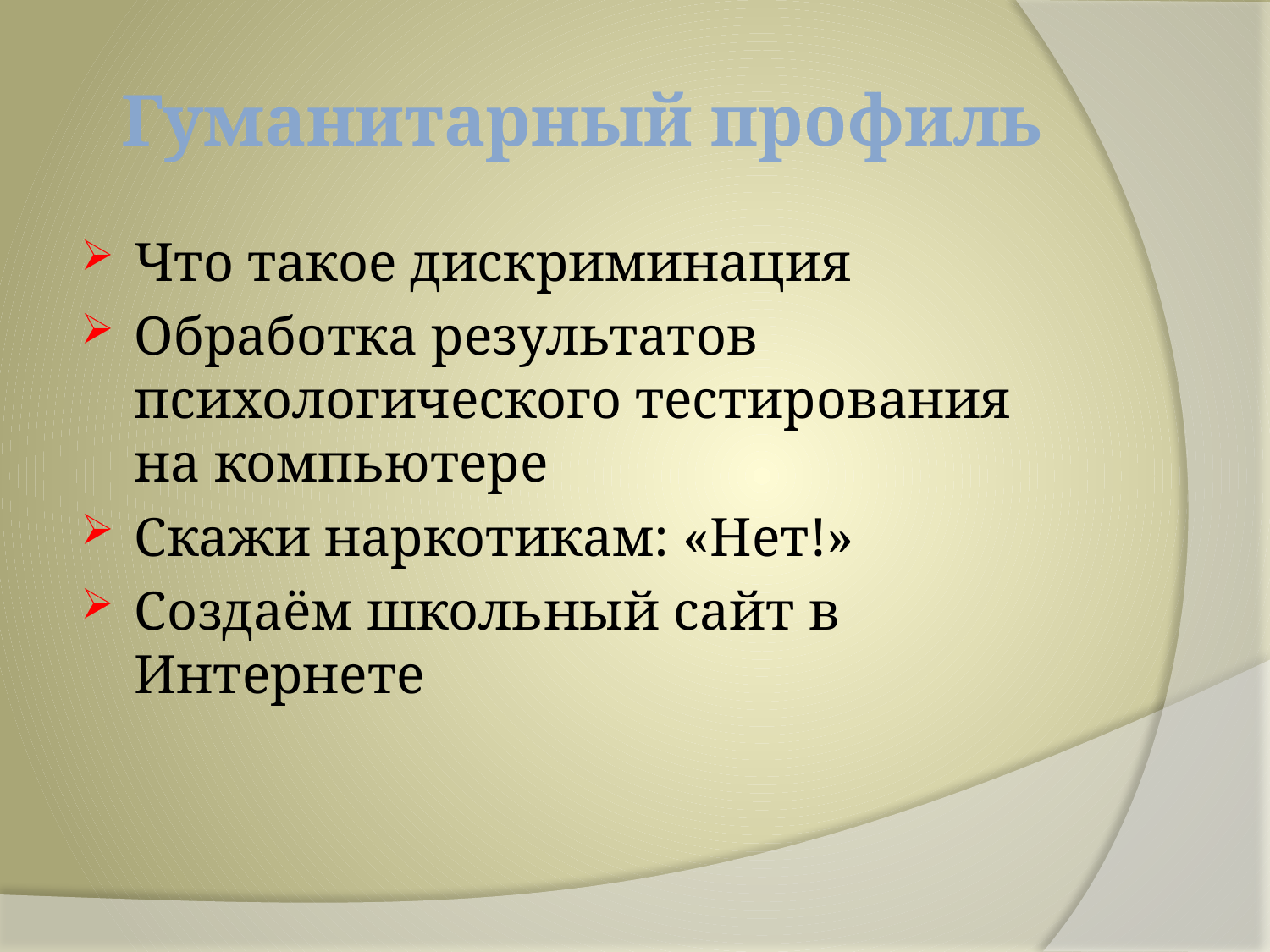

# Гуманитарный профиль
Что такое дискриминация
Обработка результатов психологического тестирования на компьютере
Скажи наркотикам: «Нет!»
Создаём школьный сайт в Интернете